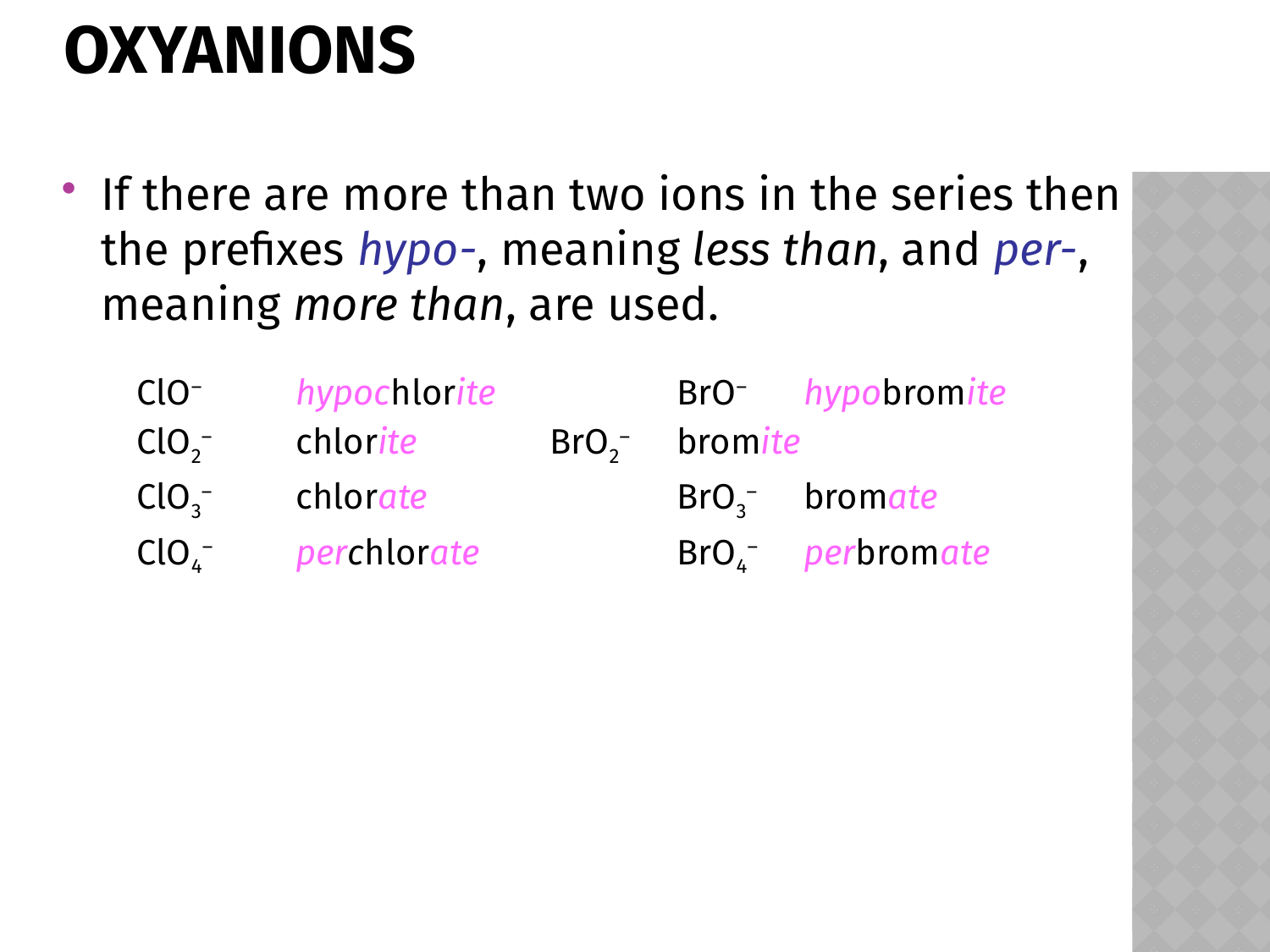

# Oxyanions
If there are more than two ions in the series then the prefixes hypo-, meaning less than, and per-, meaning more than, are used.

ClO–	hypochlorite		BrO–	hypobromite
ClO2–	chlorite		BrO2–	bromite
ClO3–	chlorate		BrO3–	bromate
ClO4–	perchlorate		BrO4–	perbromate